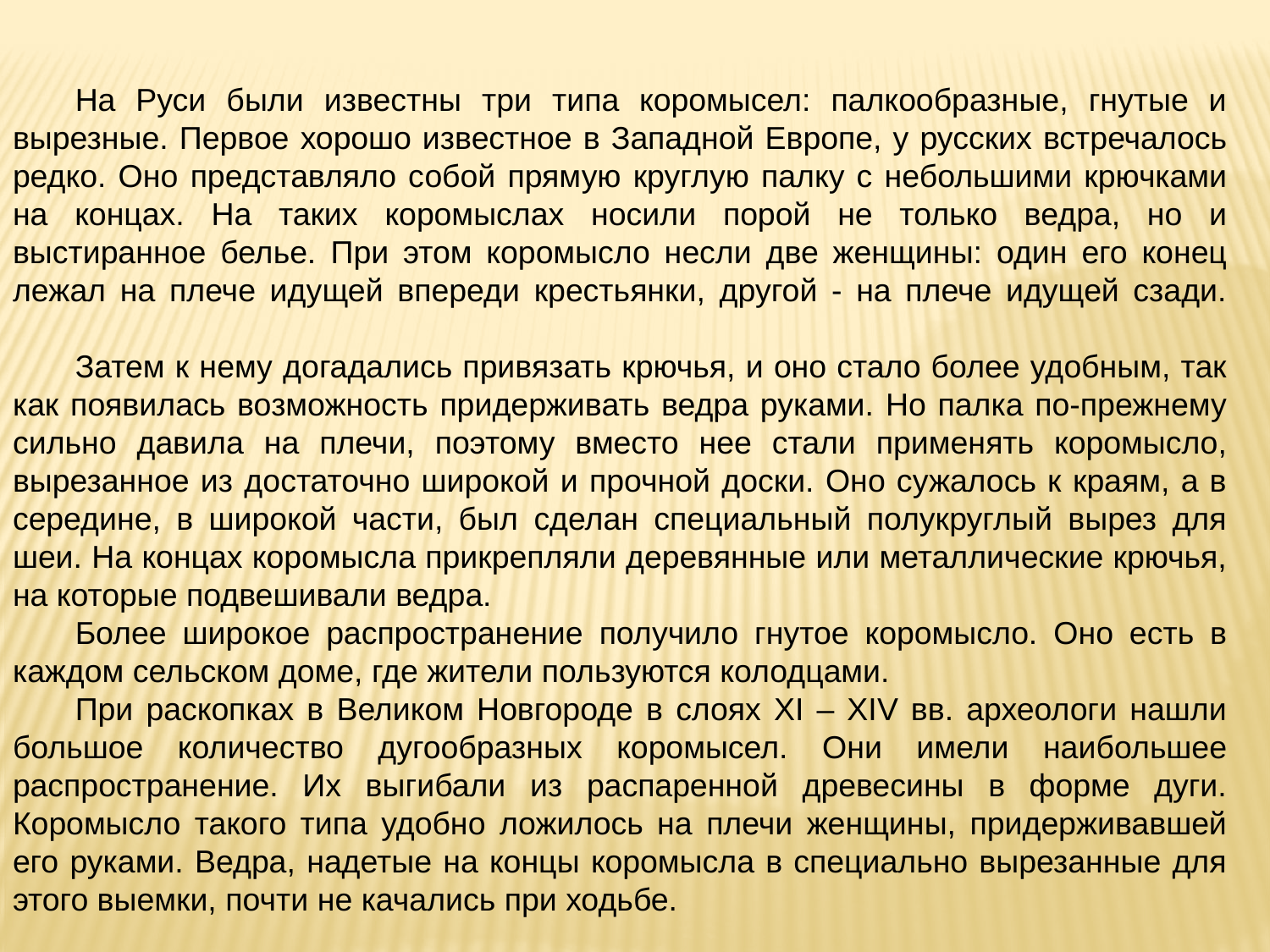

На Руси были известны три типа коромысел: палкообразные, гнутые и вырезные. Первое хорошо известное в Западной Европе, у русских встречалось редко. Оно представляло собой прямую круглую палку с небольшими крючками на концах. На таких коромыслах носили порой не только ведра, но и выстиранное белье. При этом коромысло несли две женщины: один его конец лежал на плече идущей впереди крестьянки, другой - на плече идущей сзади.
Затем к нему догадались привязать крючья, и оно стало более удобным, так как появилась возможность придерживать ведра руками. Но палка по-прежнему сильно давила на плечи, поэтому вместо нее стали применять коромысло, вырезанное из достаточно широкой и прочной доски. Оно сужалось к краям, а в середине, в широкой части, был сделан специальный полукруглый вырез для шеи. На концах коромысла прикрепляли деревянные или металлические крючья, на которые подвешивали ведра.
Более широкое распространение получило гнутое коромысло. Оно есть в каждом сельском доме, где жители пользуются колодцами.
При раскопках в Великом Новгороде в слоях XI – XIV вв. археологи нашли большое количество дугообразных коромысел. Они имели наибольшее распространение. Их выгибали из распаренной древесины в форме дуги. Коромысло такого типа удобно ложилось на плечи женщины, придерживавшей его руками. Ведра, надетые на концы коромысла в специально вырезанные для этого выемки, почти не качались при ходьбе.